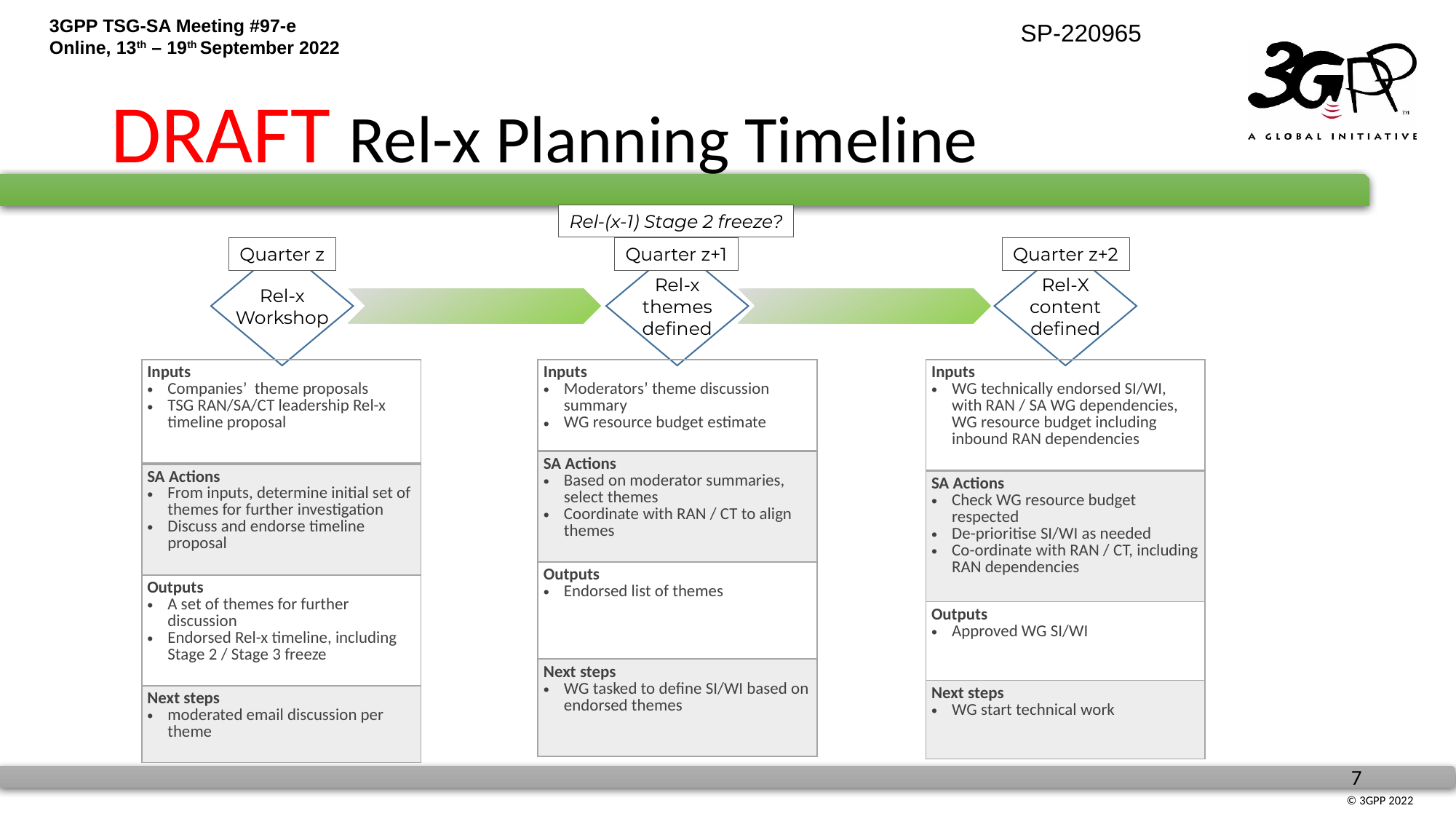

# DRAFT Rel-x Planning Timeline
Rel-(x-1) Stage 2 freeze?
Quarter z
Quarter z+1
Quarter z+2

Rel-x Workshop

Rel-x themes defined

Rel-X
content defined

| Inputs Moderators’ theme discussion summary WG resource budget estimate |
| --- |
| SA Actions Based on moderator summaries, select themes Coordinate with RAN / CT to align themes |
| Outputs Endorsed list of themes |
| Next steps WG tasked to define SI/WI based on endorsed themes |
| Inputs WG technically endorsed SI/WI, with RAN / SA WG dependencies, WG resource budget including inbound RAN dependencies |
| --- |
| SA Actions Check WG resource budget respected De-prioritise SI/WI as needed Co-ordinate with RAN / CT, including RAN dependencies |
| Outputs Approved WG SI/WI |
| Next steps WG start technical work |
| Inputs Companies’ theme proposals TSG RAN/SA/CT leadership Rel-x timeline proposal |
| --- |
| SA Actions From inputs, determine initial set of themes for further investigation Discuss and endorse timeline proposal |
| Outputs A set of themes for further discussion Endorsed Rel-x timeline, including Stage 2 / Stage 3 freeze |
| Next steps moderated email discussion per theme |